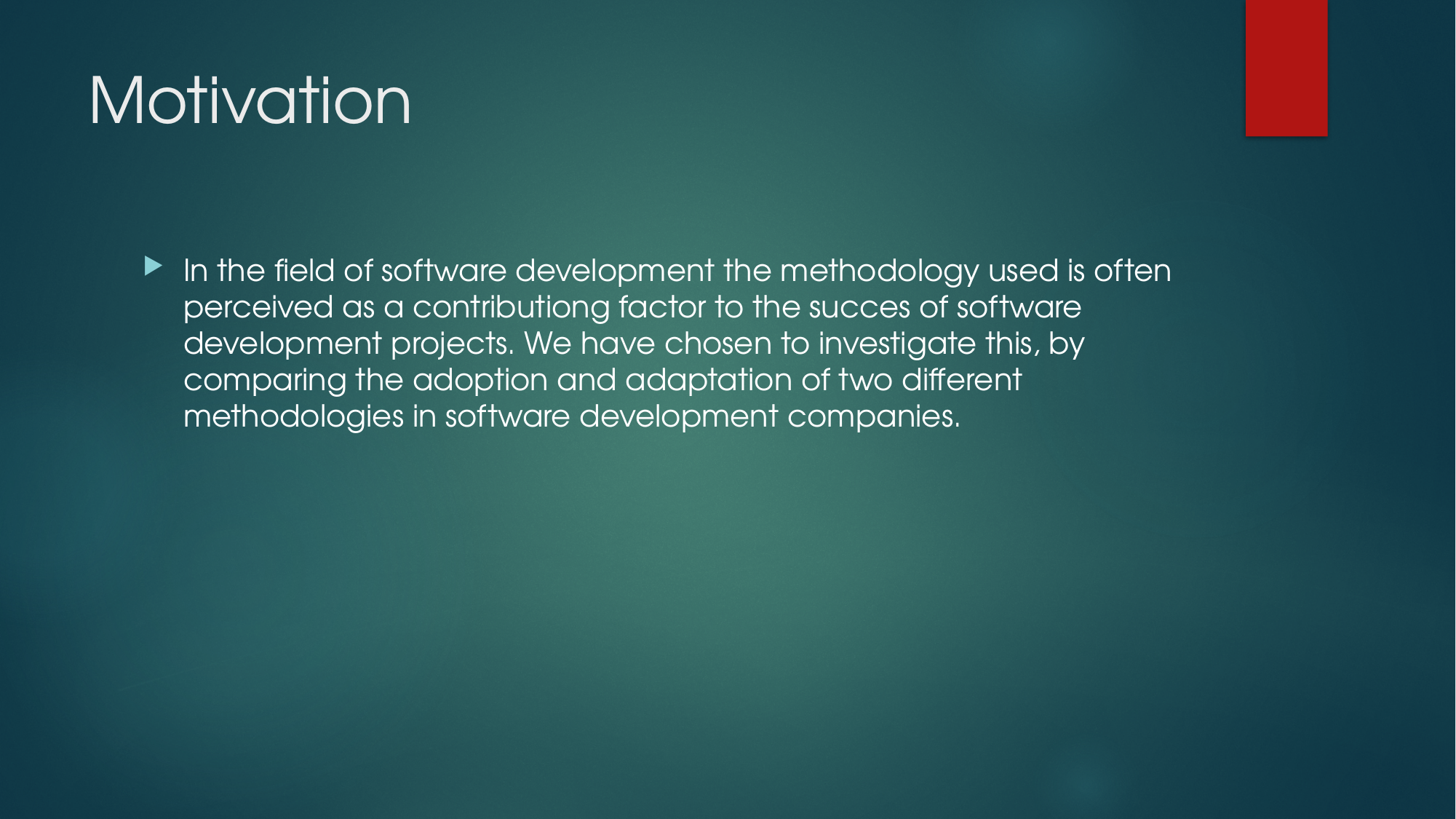

# Motivation
In the field of software development the methodology used is often perceived as a contributiong factor to the succes of software development projects. We have chosen to investigate this, by comparing the adoption and adaptation of two different methodologies in software development companies.